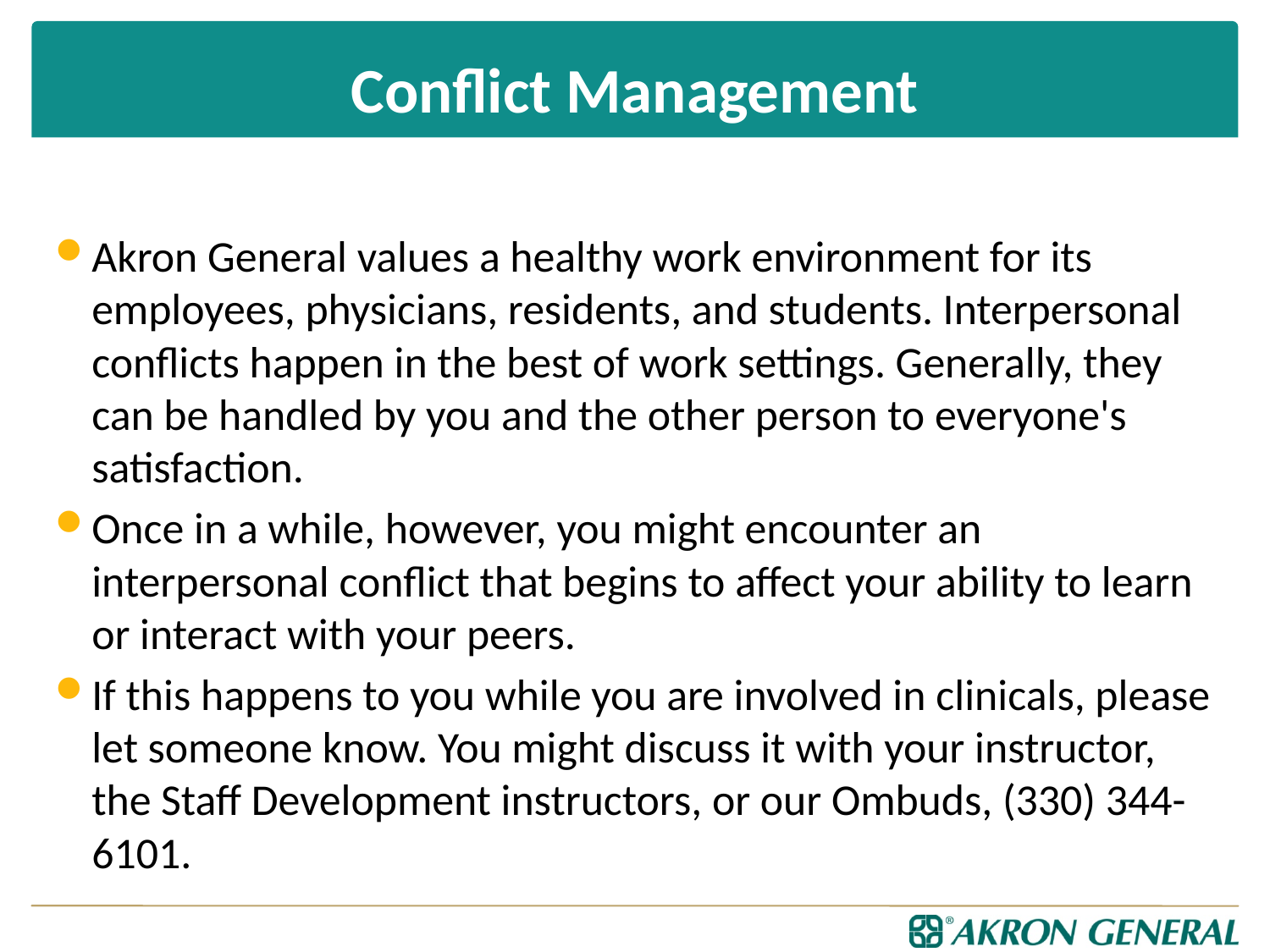

# Conflict Management
Akron General values a healthy work environment for its employees, physicians, residents, and students. Interpersonal conflicts happen in the best of work settings. Generally, they can be handled by you and the other person to everyone's satisfaction.
Once in a while, however, you might encounter an interpersonal conflict that begins to affect your ability to learn or interact with your peers.
If this happens to you while you are involved in clinicals, please let someone know. You might discuss it with your instructor, the Staff Development instructors, or our Ombuds, (330) 344-6101.